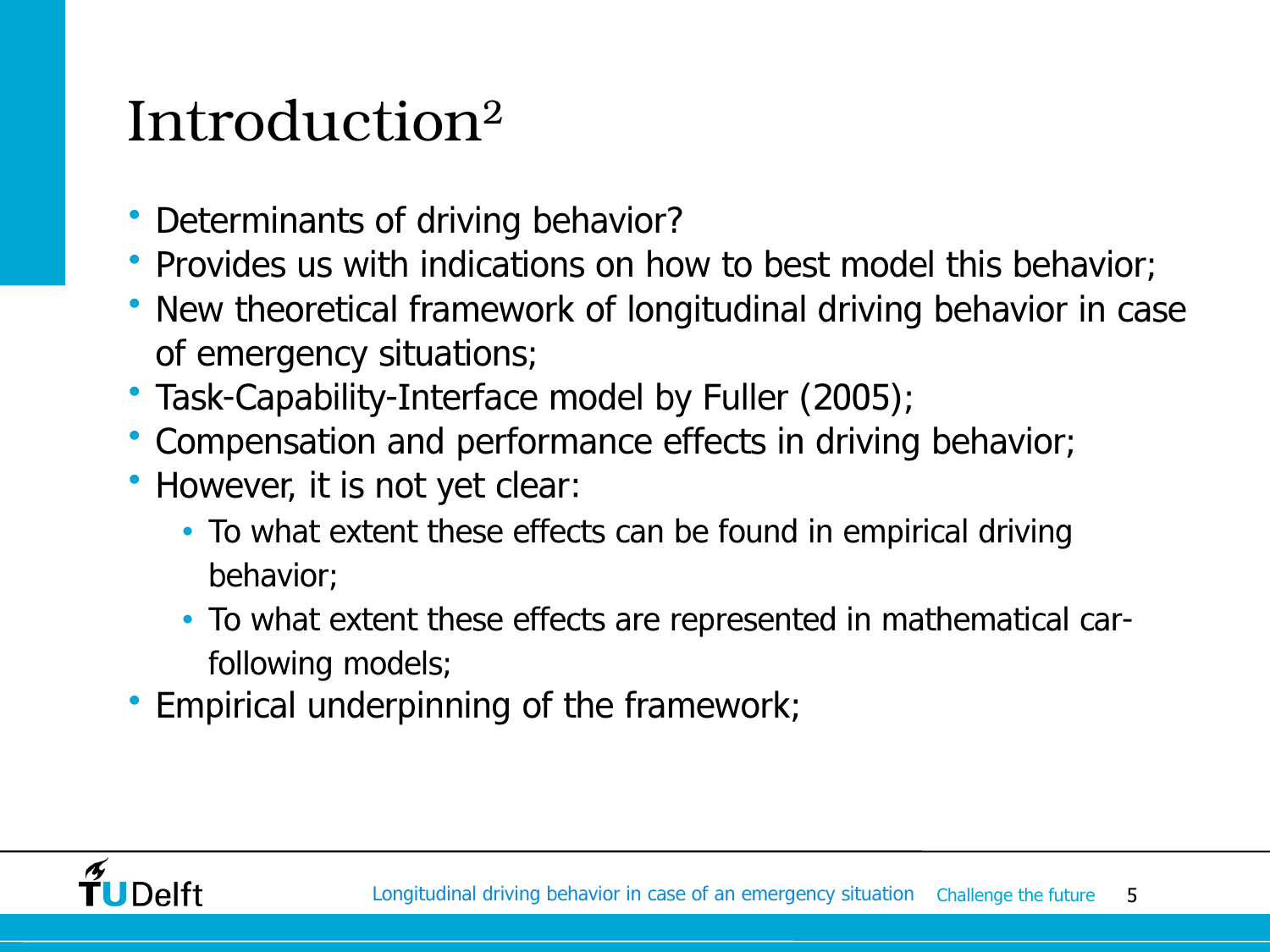

# Introduction2

Determinants of driving behavior?
Provides us with indications on how to best model this behavior;
New theoretical framework of longitudinal driving behavior in case of emergency situations;
Task-Capability-Interface model by Fuller (2005);
Compensation and performance effects in driving behavior;
However, it is not yet clear:
To what extent these effects can be found in empirical driving behavior;
To what extent these effects are represented in mathematical car-following models;
Empirical underpinning of the framework;